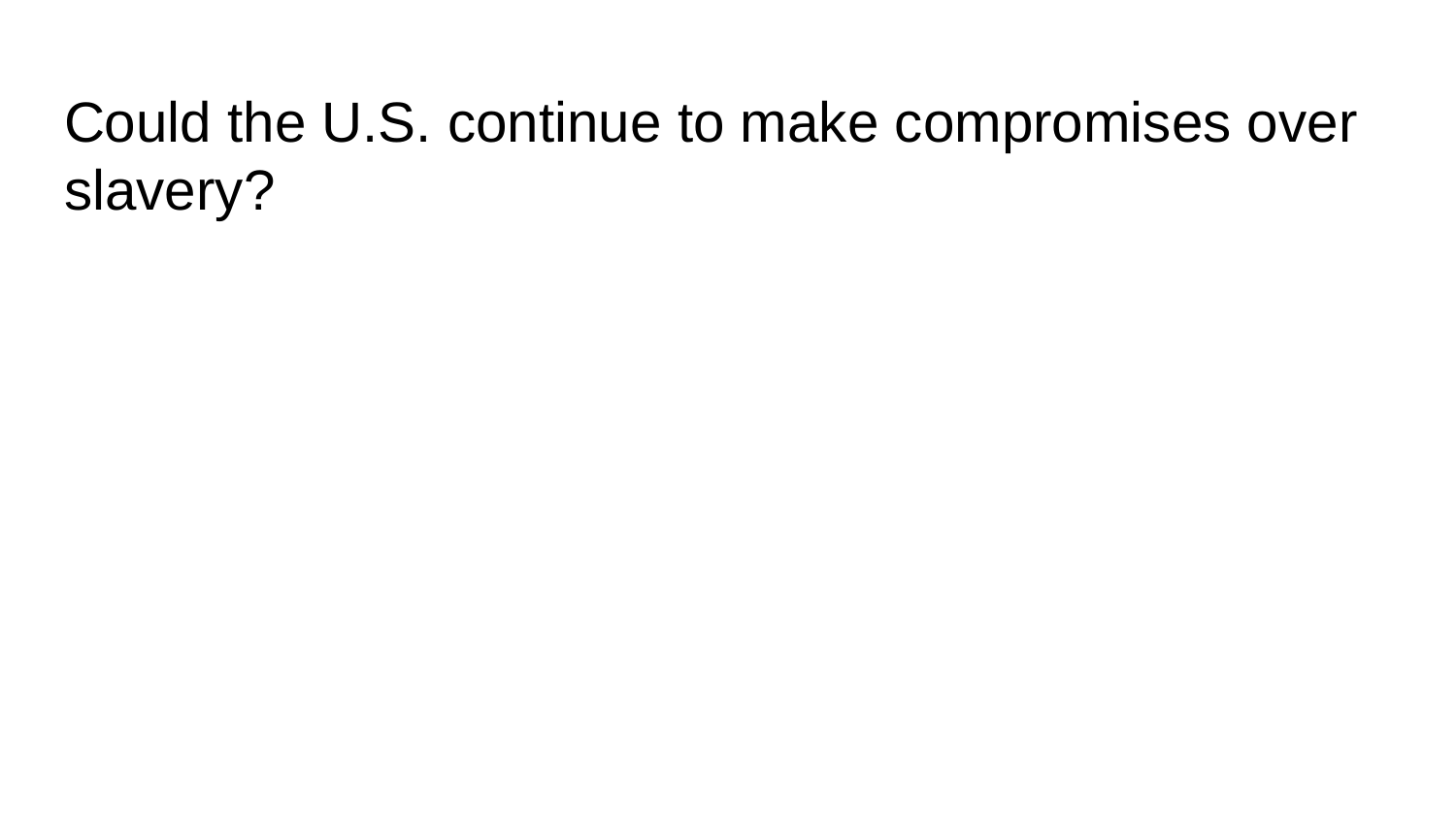

# Could the U.S. continue to make compromises over slavery?